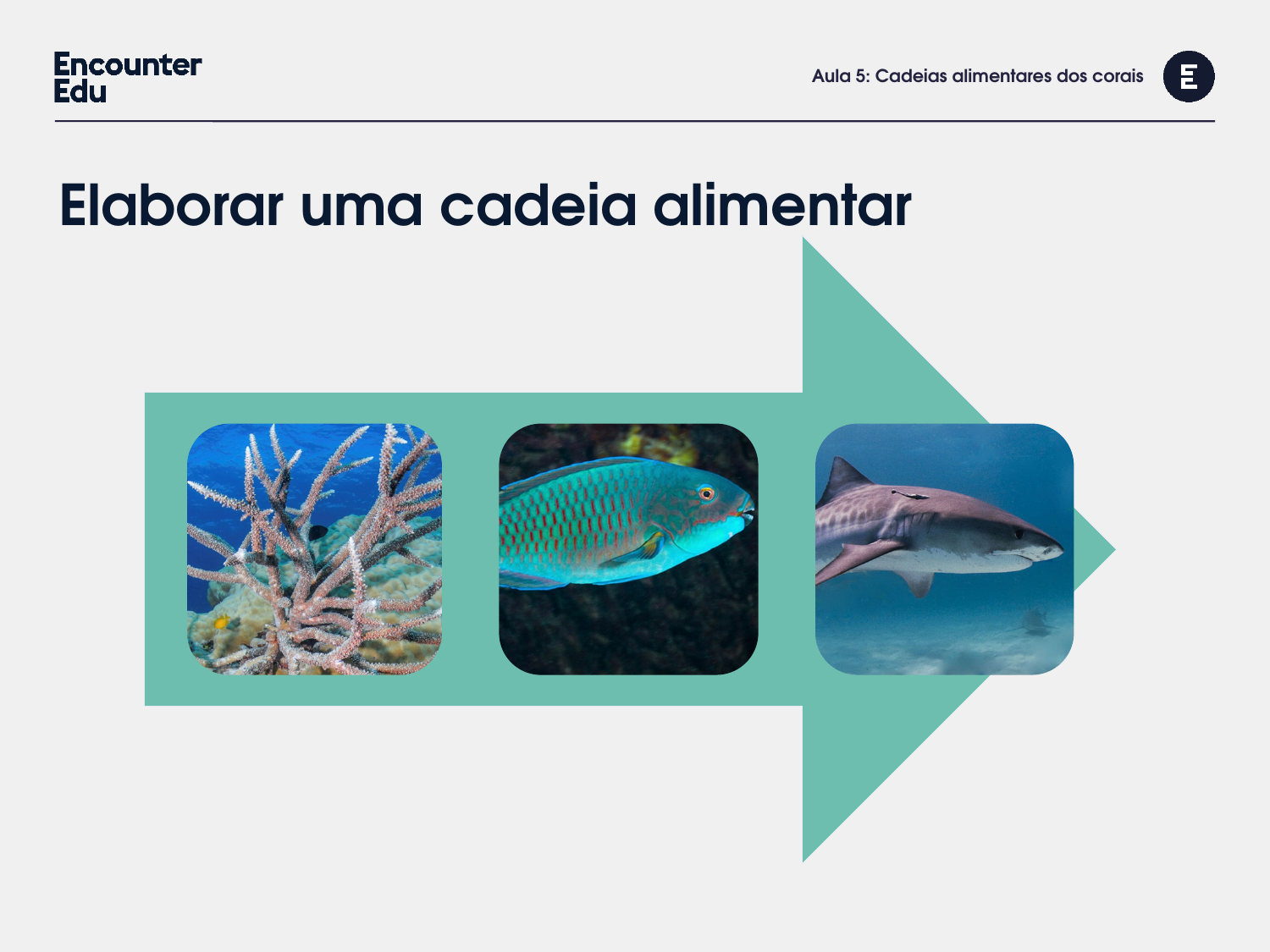

# Aula 5: Cadeias alimentares dos corais
Elaborar uma cadeia alimentar